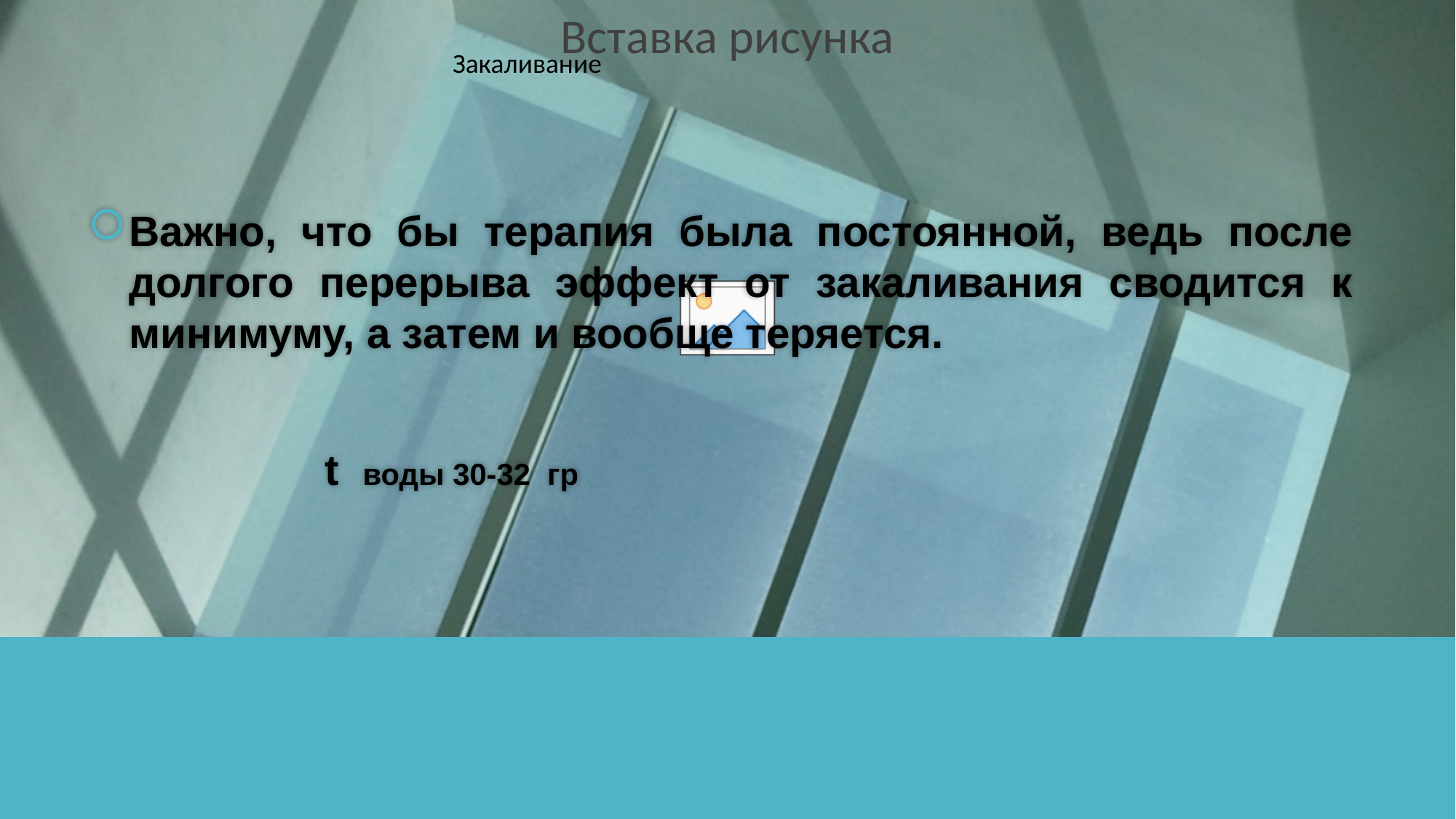

Важно, что бы терапия была постоянной, ведь после долгого перерыва эффект от закаливания сводится к минимуму, а затем и вообще теряется.

                    t  воды 30-32  гр
Закаливание
#